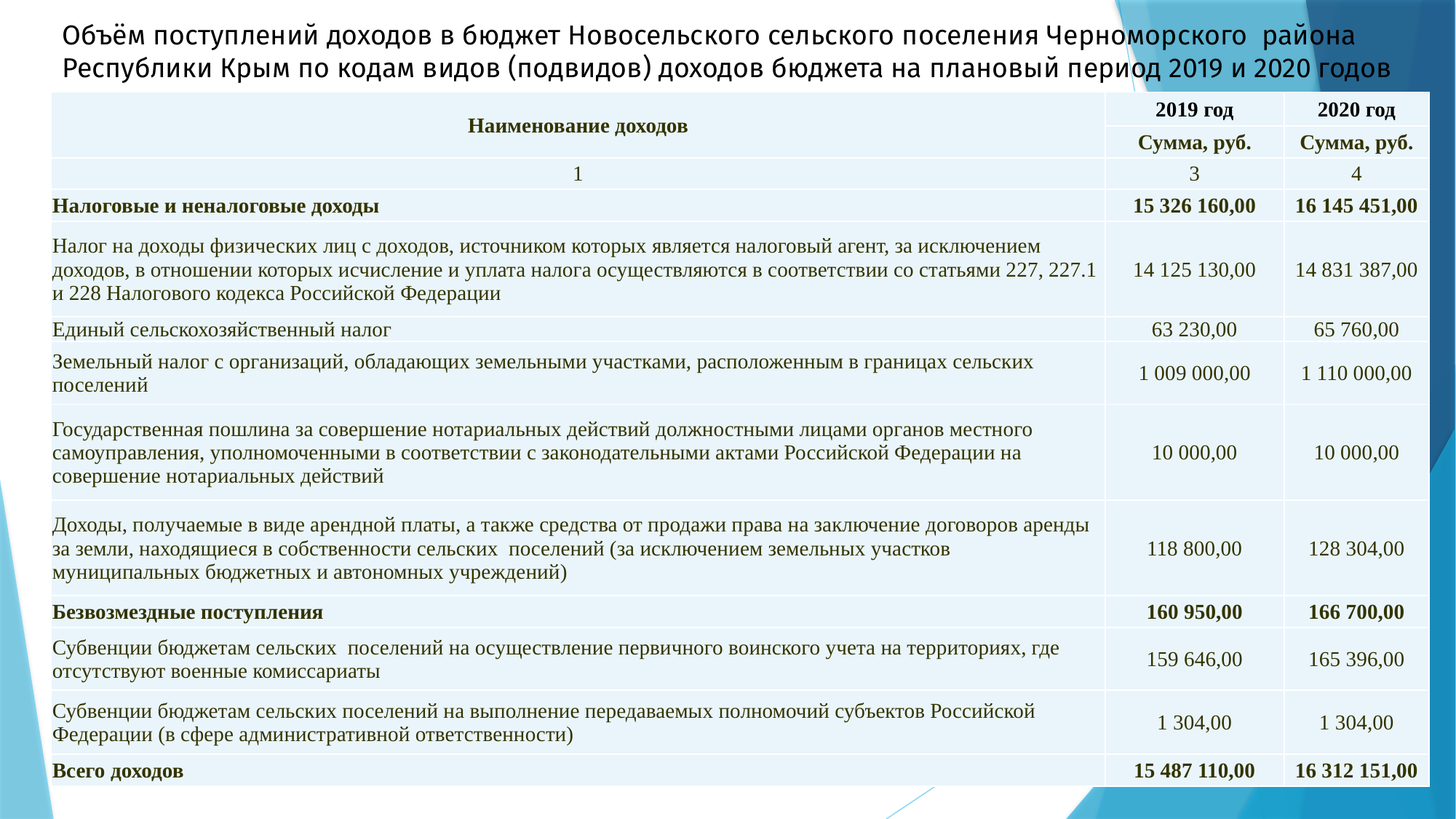

# Объём поступлений доходов в бюджет Новосельского сельского поселения Черноморского  района  Республики Крым по кодам видов (подвидов) доходов бюджета на плановый период 2019 и 2020 годов
| Наименование доходов | 2019 год | 2020 год |
| --- | --- | --- |
|  | Сумма, руб. | Сумма, руб. |
| 1 | 3 | 4 |
| Налоговые и неналоговые доходы | 15 326 160,00 | 16 145 451,00 |
| Налог на доходы физических лиц с доходов, источником которых является налоговый агент, за исключением доходов, в отношении которых исчисление и уплата налога осуществляются в соответствии со статьями 227, 227.1 и 228 Налогового кодекса Российской Федерации | 14 125 130,00 | 14 831 387,00 |
| Единый сельскохозяйственный налог | 63 230,00 | 65 760,00 |
| Земельный налог с организаций, обладающих земельными участками, расположенным в границах сельских поселений | 1 009 000,00 | 1 110 000,00 |
| Государственная пошлина за совершение нотариальных действий должностными лицами органов местного самоуправления, уполномоченными в соответствии с законодательными актами Российской Федерации на совершение нотариальных действий | 10 000,00 | 10 000,00 |
| Доходы, получаемые в виде арендной платы, а также средства от продажи права на заключение договоров аренды за земли, находящиеся в собственности сельских поселений (за исключением земельных участков муниципальных бюджетных и автономных учреждений) | 118 800,00 | 128 304,00 |
| Безвозмездные поступления | 160 950,00 | 166 700,00 |
| Субвенции бюджетам сельских поселений на осуществление первичного воинского учета на территориях, где отсутствуют военные комиссариаты | 159 646,00 | 165 396,00 |
| Субвенции бюджетам сельских поселений на выполнение передаваемых полномочий субъектов Российской Федерации (в сфере административной ответственности) | 1 304,00 | 1 304,00 |
| Всего доходов | 15 487 110,00 | 16 312 151,00 |